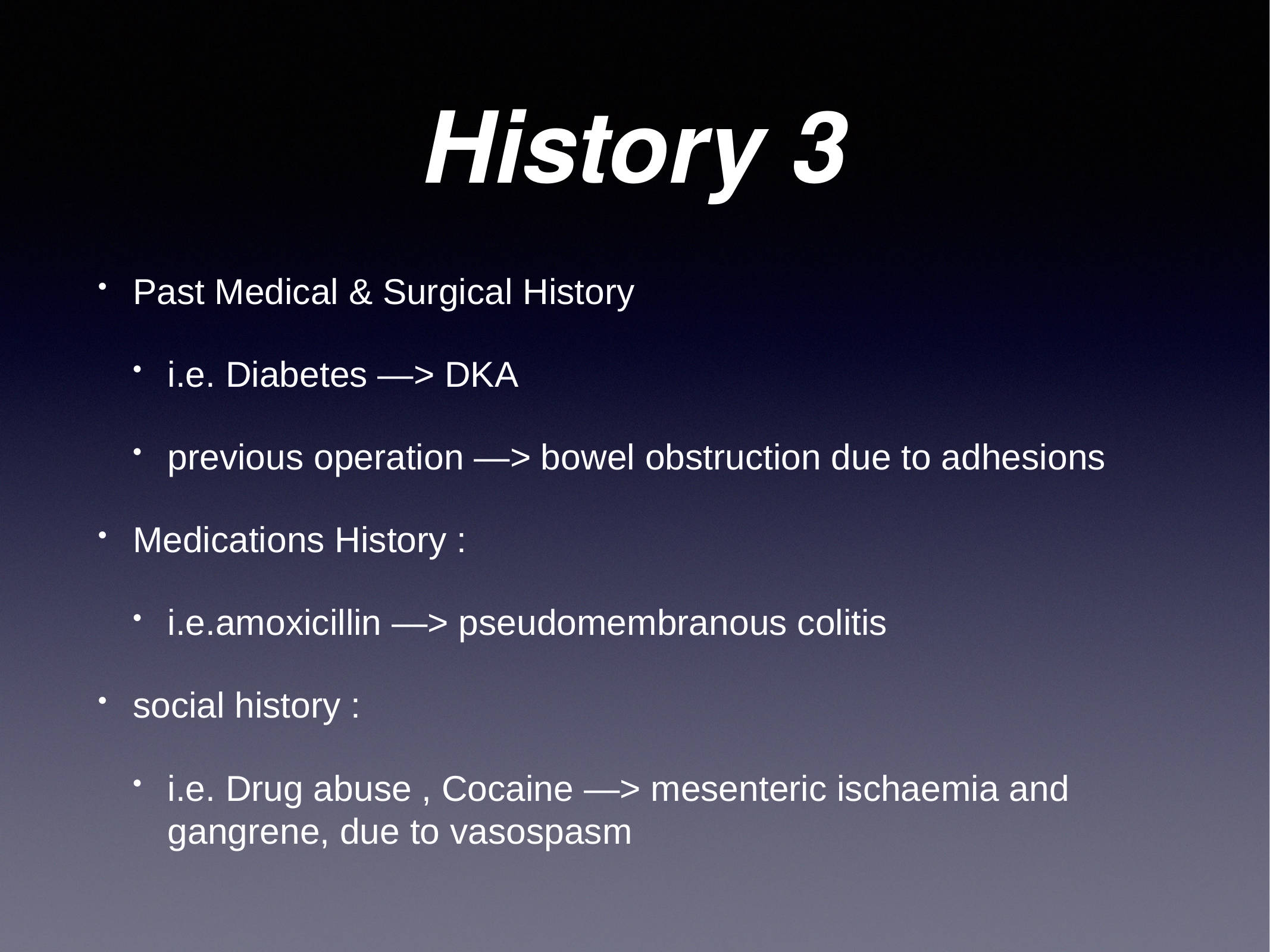

# History 3
Past Medical & Surgical History
i.e. Diabetes —> DKA
previous operation —> bowel obstruction due to adhesions
Medications History :
i.e.amoxicillin —> pseudomembranous colitis
social history :
i.e. Drug abuse , Cocaine —> mesenteric ischaemia and gangrene, due to vasospasm